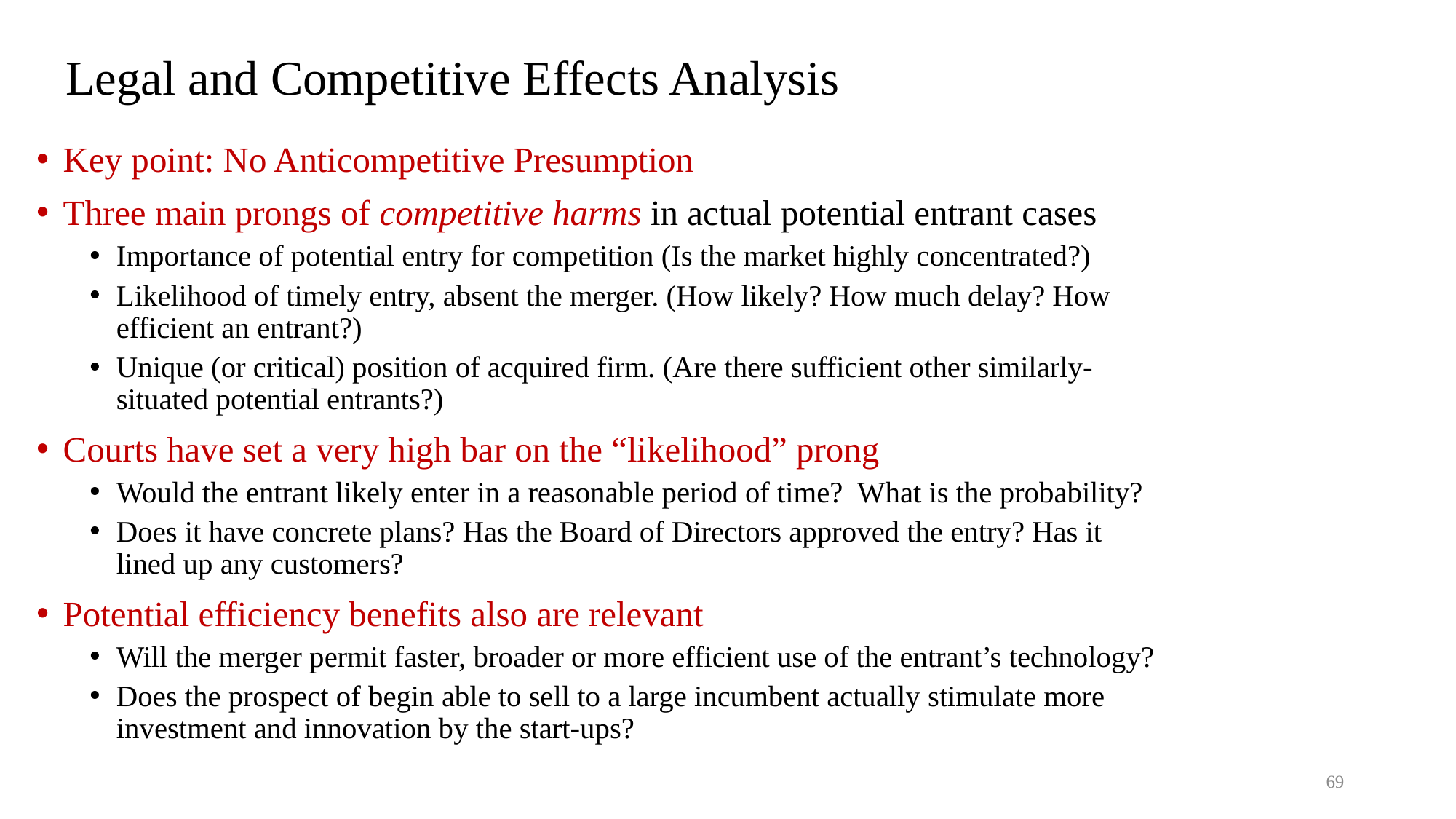

# Legal and Competitive Effects Analysis
Key point: No Anticompetitive Presumption
Three main prongs of competitive harms in actual potential entrant cases
Importance of potential entry for competition (Is the market highly concentrated?)
Likelihood of timely entry, absent the merger. (How likely? How much delay? How efficient an entrant?)
Unique (or critical) position of acquired firm. (Are there sufficient other similarly-situated potential entrants?)
Courts have set a very high bar on the “likelihood” prong
Would the entrant likely enter in a reasonable period of time?  What is the probability?
Does it have concrete plans? Has the Board of Directors approved the entry? Has it lined up any customers?
Potential efficiency benefits also are relevant
Will the merger permit faster, broader or more efficient use of the entrant’s technology?
Does the prospect of begin able to sell to a large incumbent actually stimulate more investment and innovation by the start-ups?

69